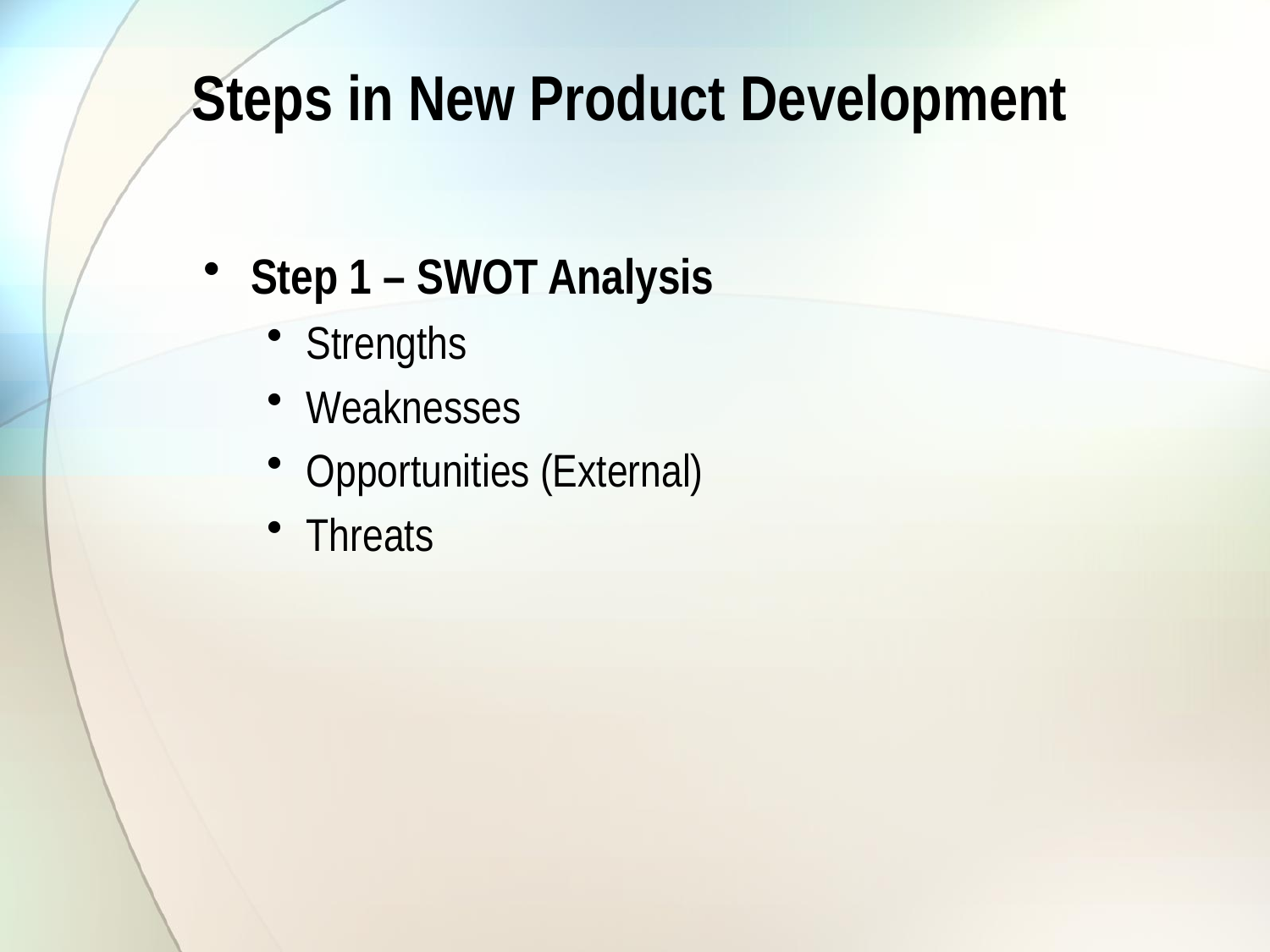

# Steps in New Product Development

Step 1 – SWOT Analysis
Strengths
Weaknesses
Opportunities (External)
Threats